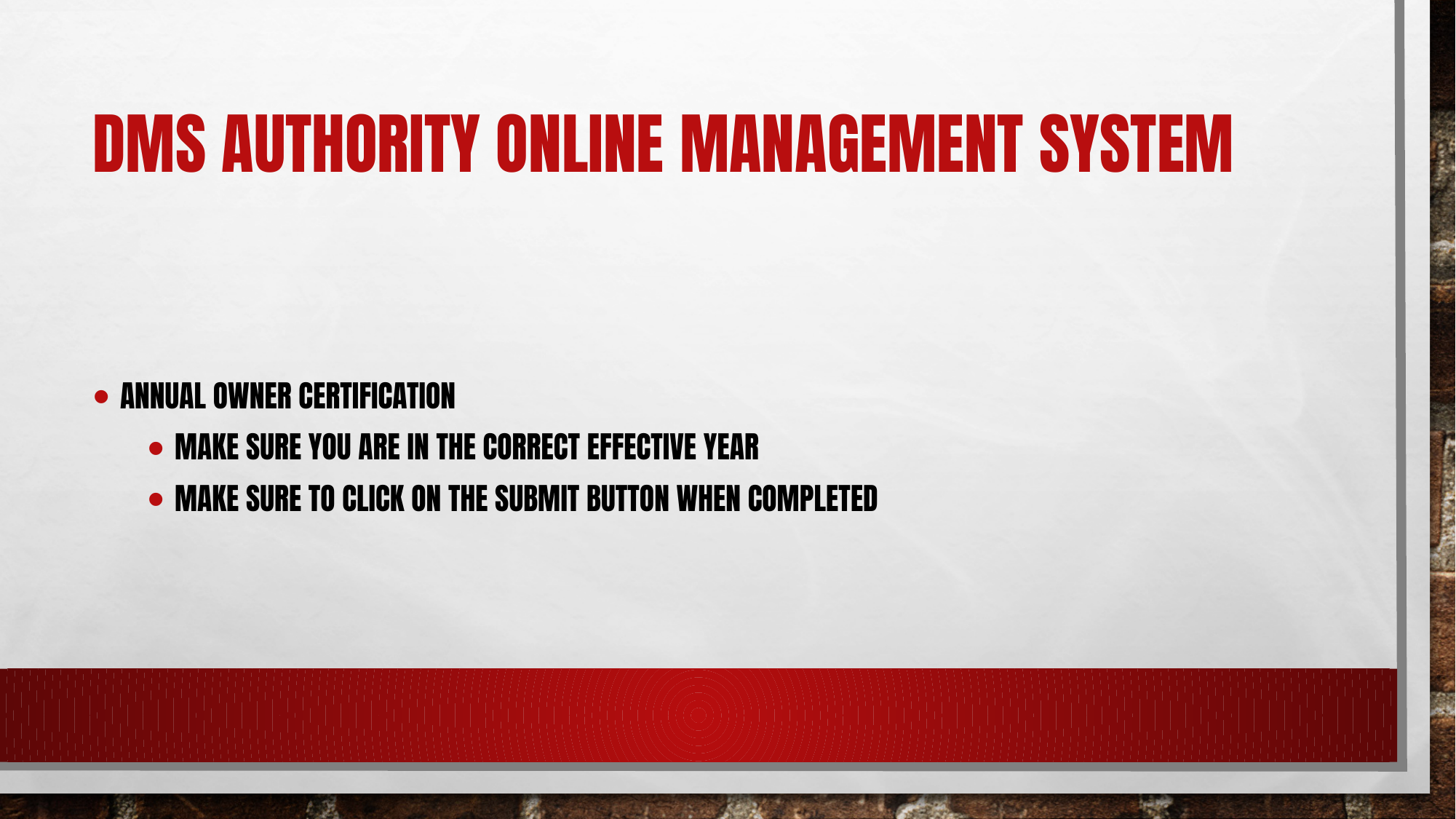

# DMS AUTHORITY ONLINE MANAGEMENT System
Annual Owner Certification
Make sure you are in the correct effective year
Make sure to click on the submit button when completed